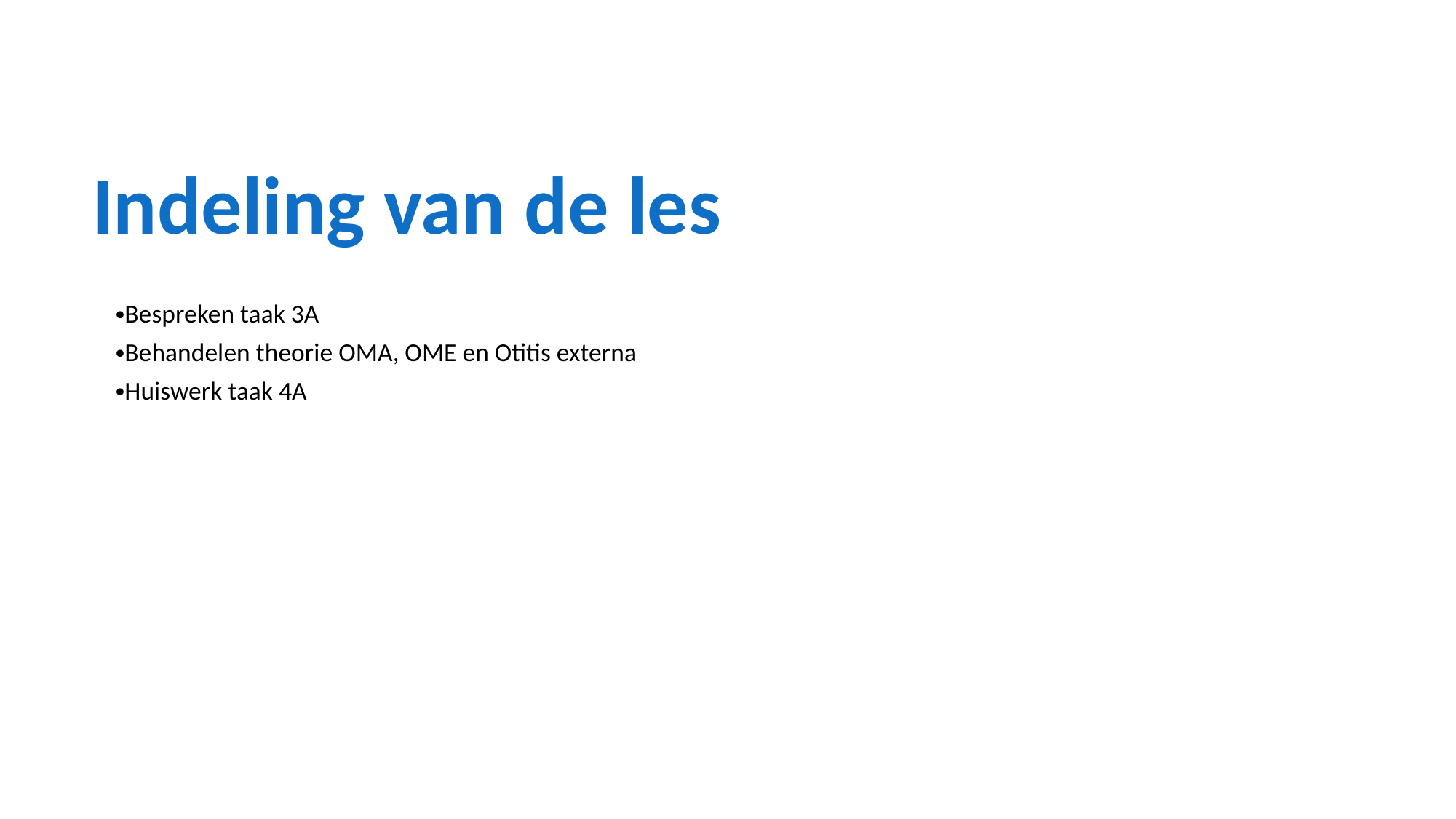

# Indeling van de les
Bespreken taak 3A
Behandelen theorie OMA, OME en Otitis externa
Huiswerk taak 4A